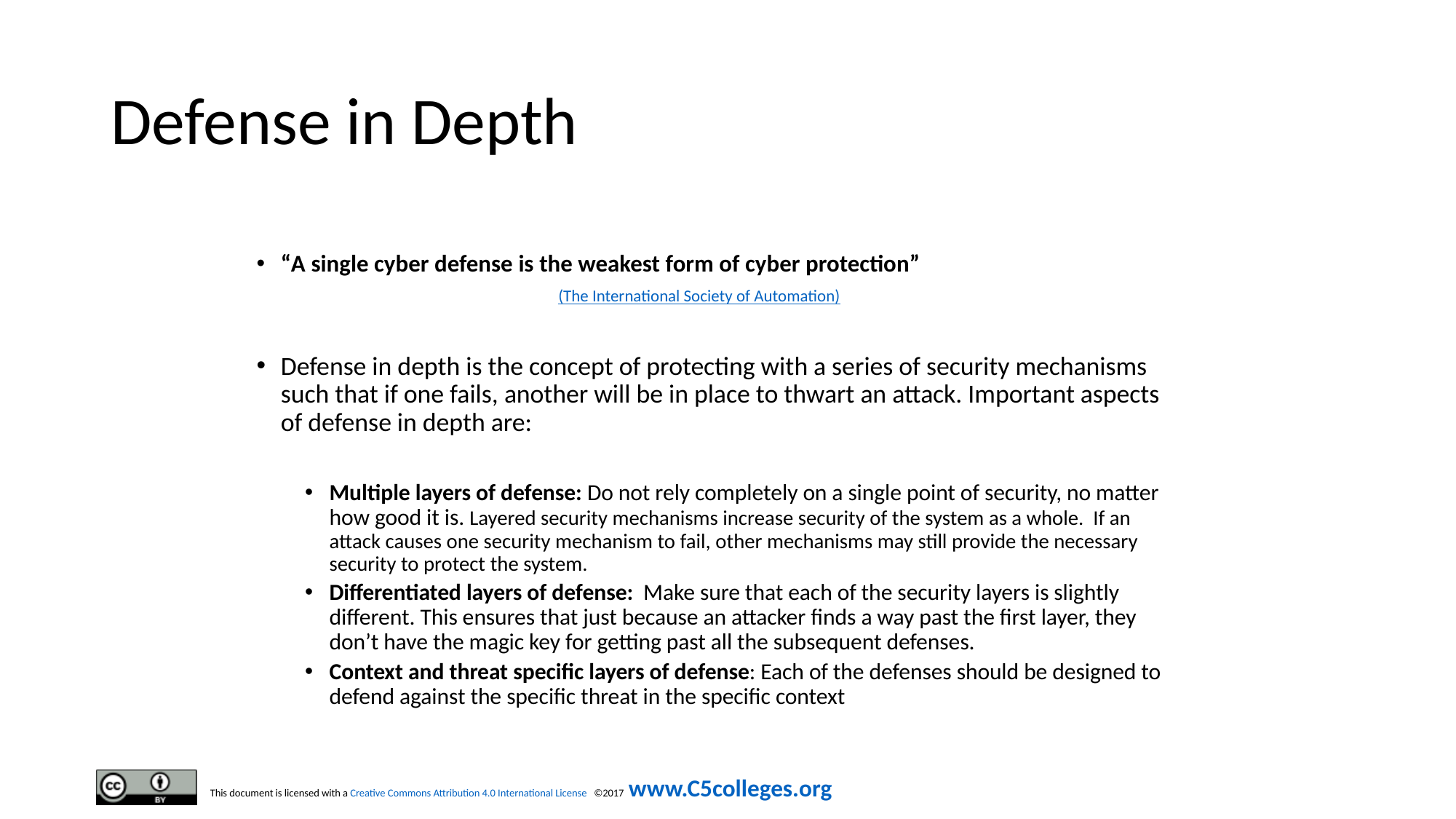

# Defense in Depth

“A single cyber defense is the weakest form of cyber protection”
                                                                               (The International Society of Automation)

Defense in depth is the concept of protecting with a series of security mechanisms such that if one fails, another will be in place to thwart an attack. Important aspects of defense in depth are:

Multiple layers of defense: Do not rely completely on a single point of security, no matter how good it is. Layered security mechanisms increase security of the system as a whole.  If an attack causes one security mechanism to fail, other mechanisms may still provide the necessary security to protect the system.
Differentiated layers of defense:  Make sure that each of the security layers is slightly different. This ensures that just because an attacker finds a way past the first layer, they don’t have the magic key for getting past all the subsequent defenses.
Context and threat specific layers of defense: Each of the defenses should be designed to defend against the specific threat in the specific context